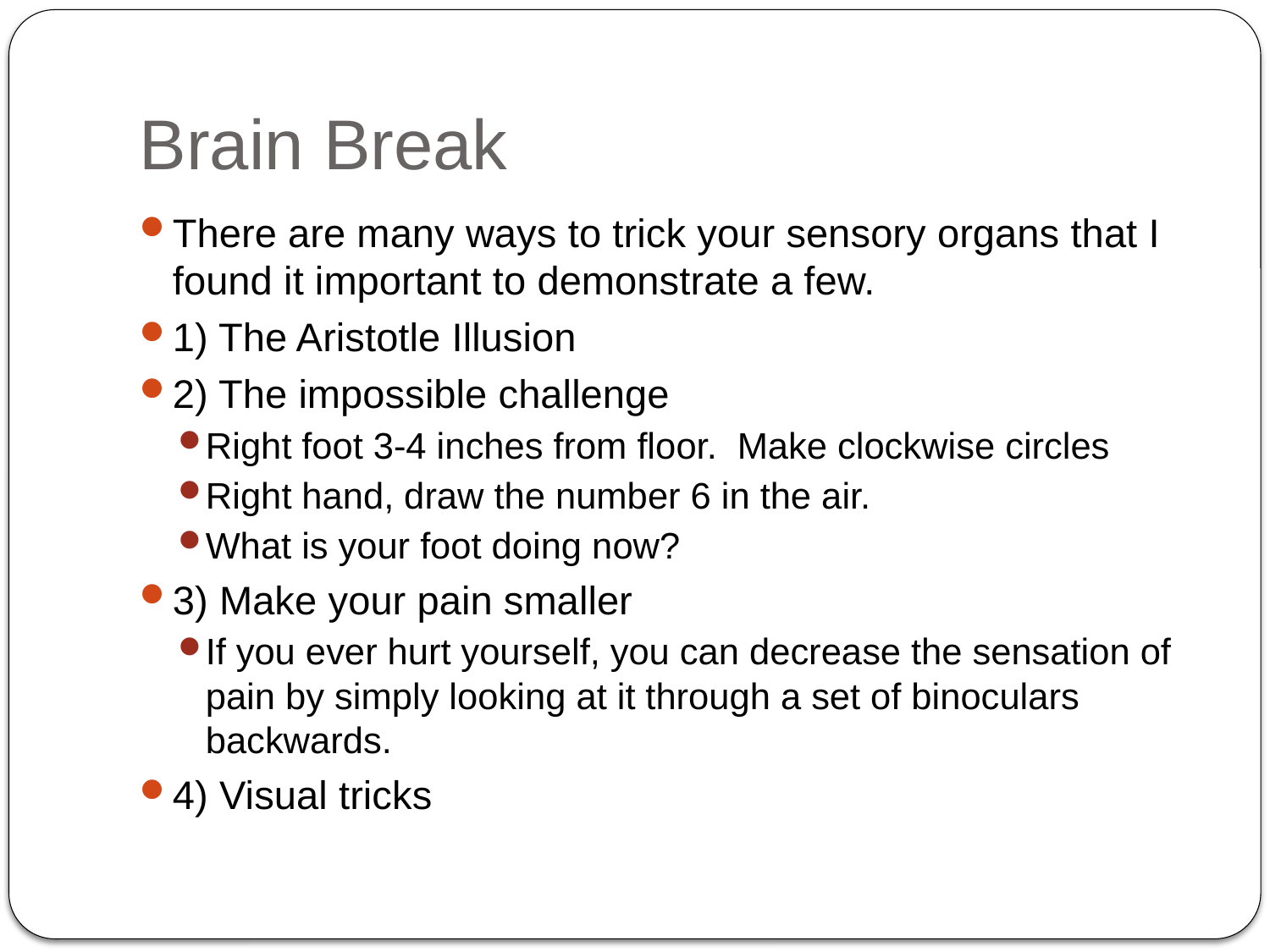

# Brain Break
There are many ways to trick your sensory organs that I found it important to demonstrate a few.
1) The Aristotle Illusion
2) The impossible challenge
Right foot 3-4 inches from floor.  Make clockwise circles
Right hand, draw the number 6 in the air.
What is your foot doing now?
3) Make your pain smaller
If you ever hurt yourself, you can decrease the sensation of pain by simply looking at it through a set of binoculars backwards.
4) Visual tricks